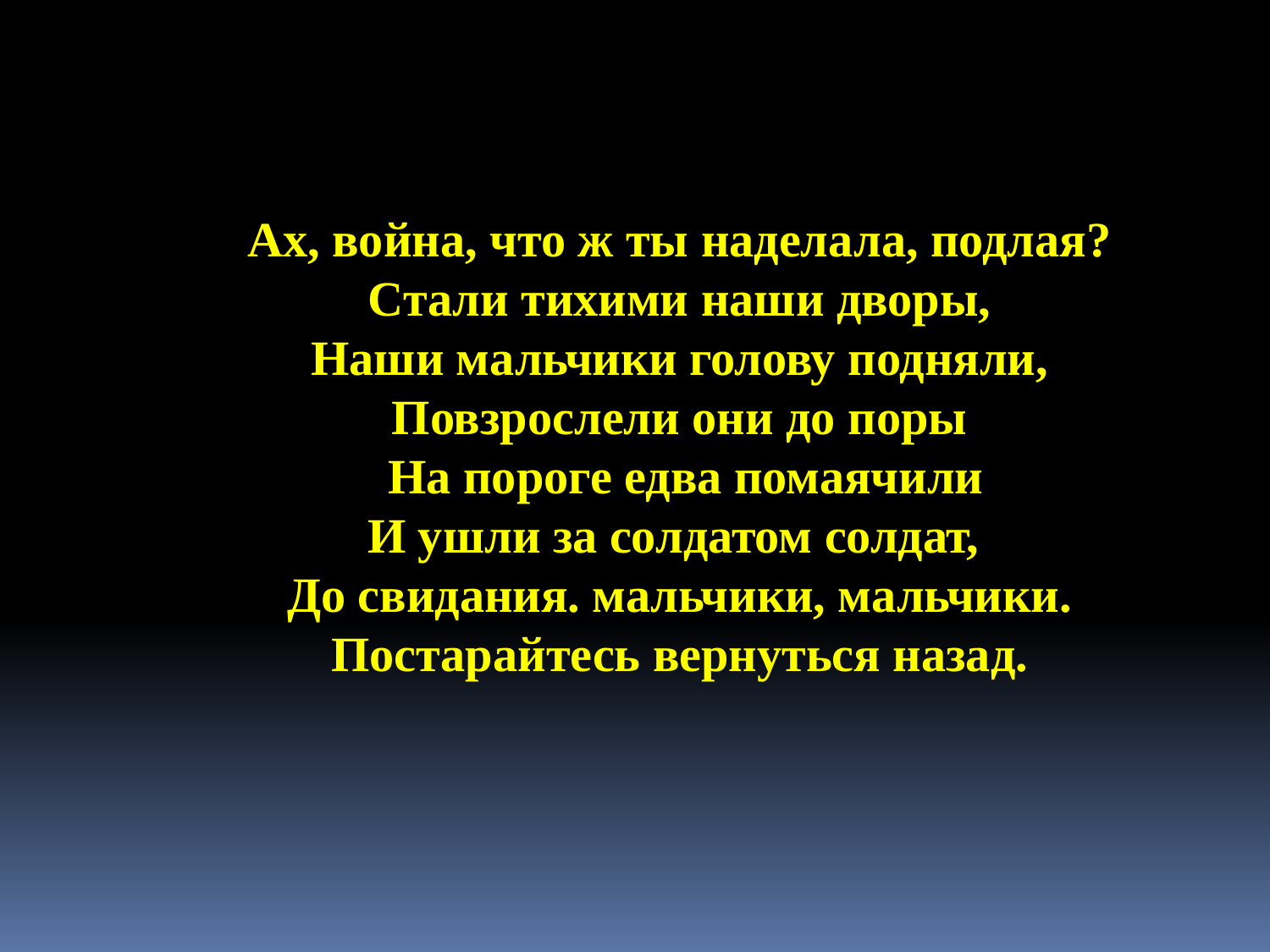

Ах, война, что ж ты наделала, подлая?
Стали тихими наши дворы,
Наши мальчики голову подняли,
Повзрослели они до поры
 На пороге едва помаячили
И ушли за солдатом солдат,
До свидания. мальчики, мальчики.
Постарайтесь вернуться назад.